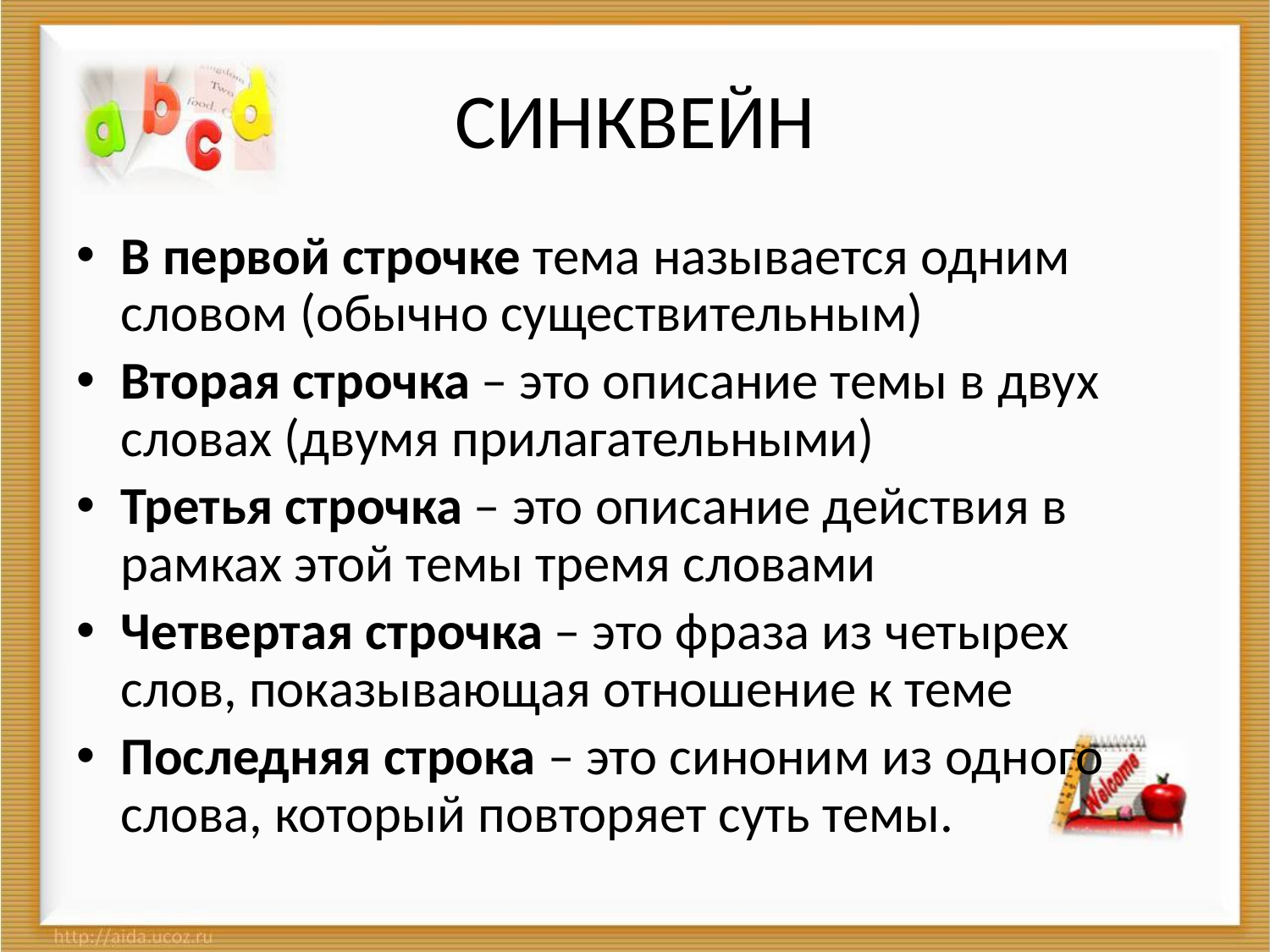

# СИНКВЕЙН
В первой строчке тема называется одним словом (обычно существительным)
Вторая строчка – это описание темы в двух словах (двумя прилагательными)
Третья строчка – это описание действия в рамках этой темы тремя словами
Четвертая строчка – это фраза из четырех слов, показывающая отношение к теме
Последняя строка – это синоним из одного слова, который повторяет суть темы.